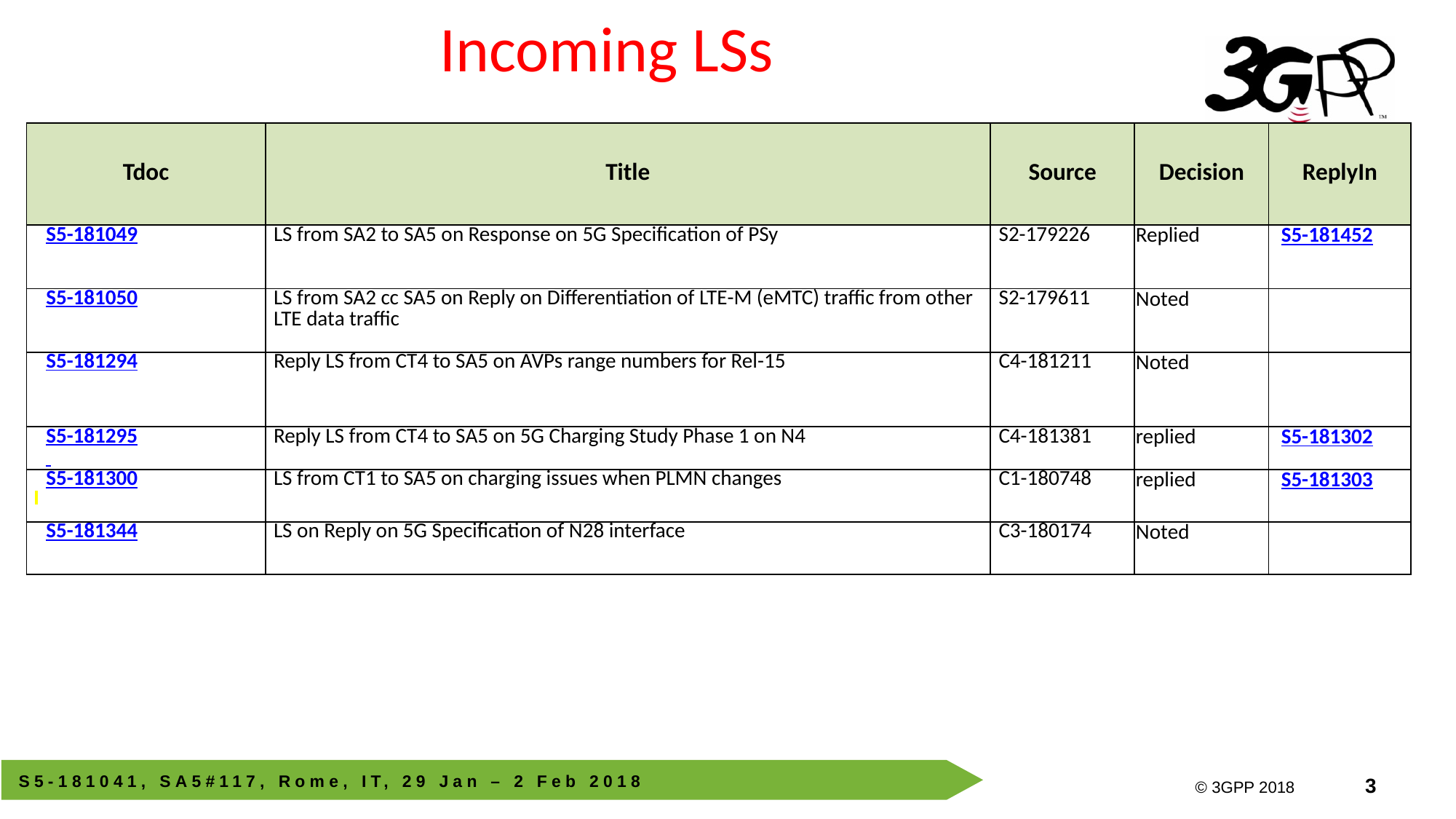

# Incoming LSs
| Tdoc | Title | Source | Decision | ReplyIn |
| --- | --- | --- | --- | --- |
| S5-181049 | LS from SA2 to SA5 on Response on 5G Specification of PSy | S2-179226 | Replied | S5-181452 |
| S5-181050 | LS from SA2 cc SA5 on Reply on Differentiation of LTE-M (eMTC) traffic from other LTE data traffic | S2-179611 | Noted |  |
| S5-181294 | Reply LS from CT4 to SA5 on AVPs range numbers for Rel-15 | C4-181211 | Noted |  |
| S5-181295 | Reply LS from CT4 to SA5 on 5G Charging Study Phase 1 on N4 | C4-181381 | replied | S5-181302 |
| S5-181300 | LS from CT1 to SA5 on charging issues when PLMN changes | C1-180748 | replied | S5-181303 |
| S5-181344 | LS on Reply on 5G Specification of N28 interface | C3-180174 | Noted |  |